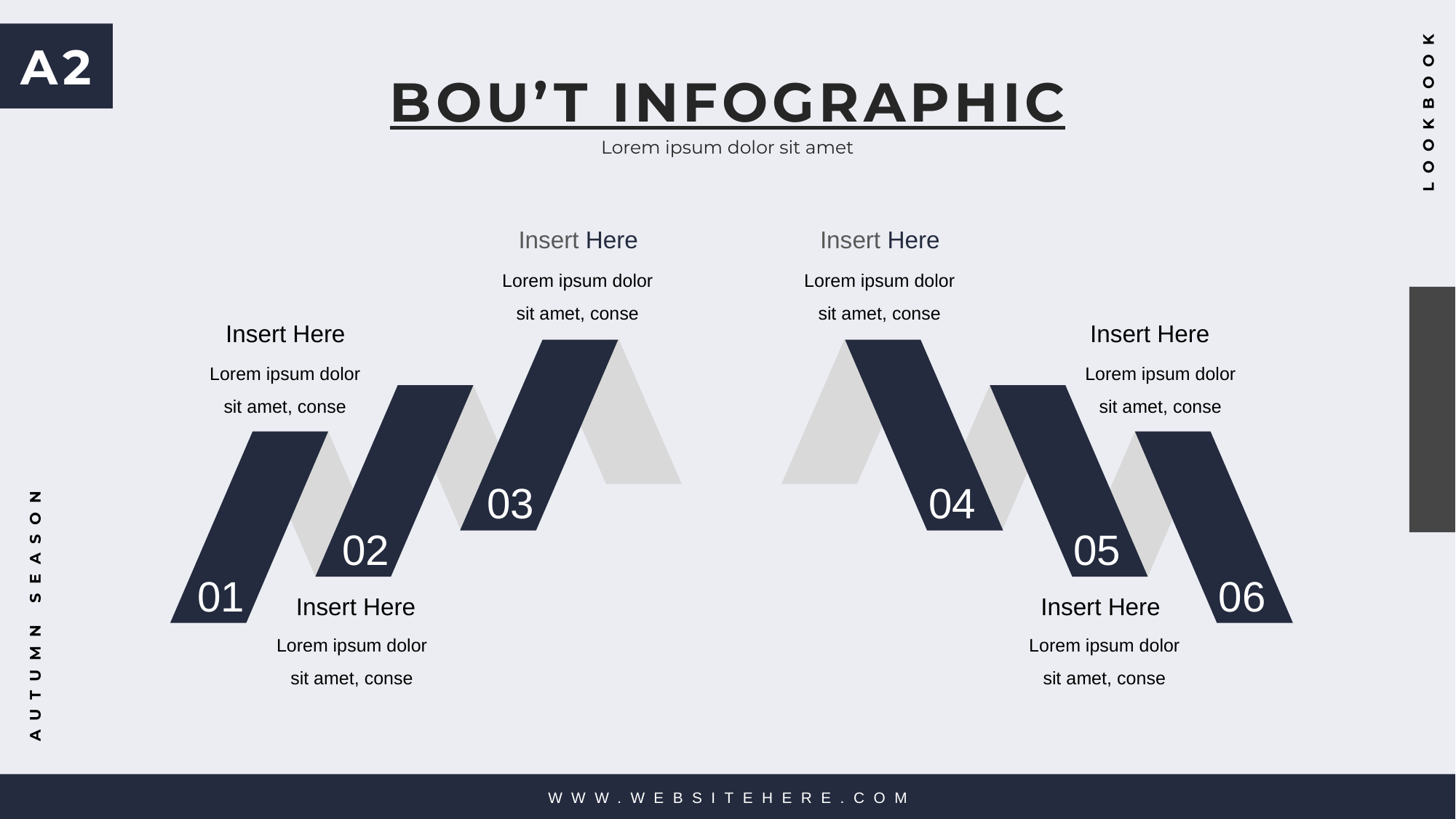

A2
BOU’T INFOGRAPHIC

WWW.WEBSITEHERE.COM
LOOKBOOK
Lorem ipsum dolor sit amet
Insert Here
Insert Here
Lorem ipsum dolor sit amet, conse
Lorem ipsum dolor sit amet, conse

Insert Here
Insert Here

Lorem ipsum dolor sit amet, conse
Lorem ipsum dolor sit amet, conse

03
04
02
05
01
06
AUTUMN SEASON
Insert Here
Insert Here
Lorem ipsum dolor sit amet, conse
Lorem ipsum dolor sit amet, conse